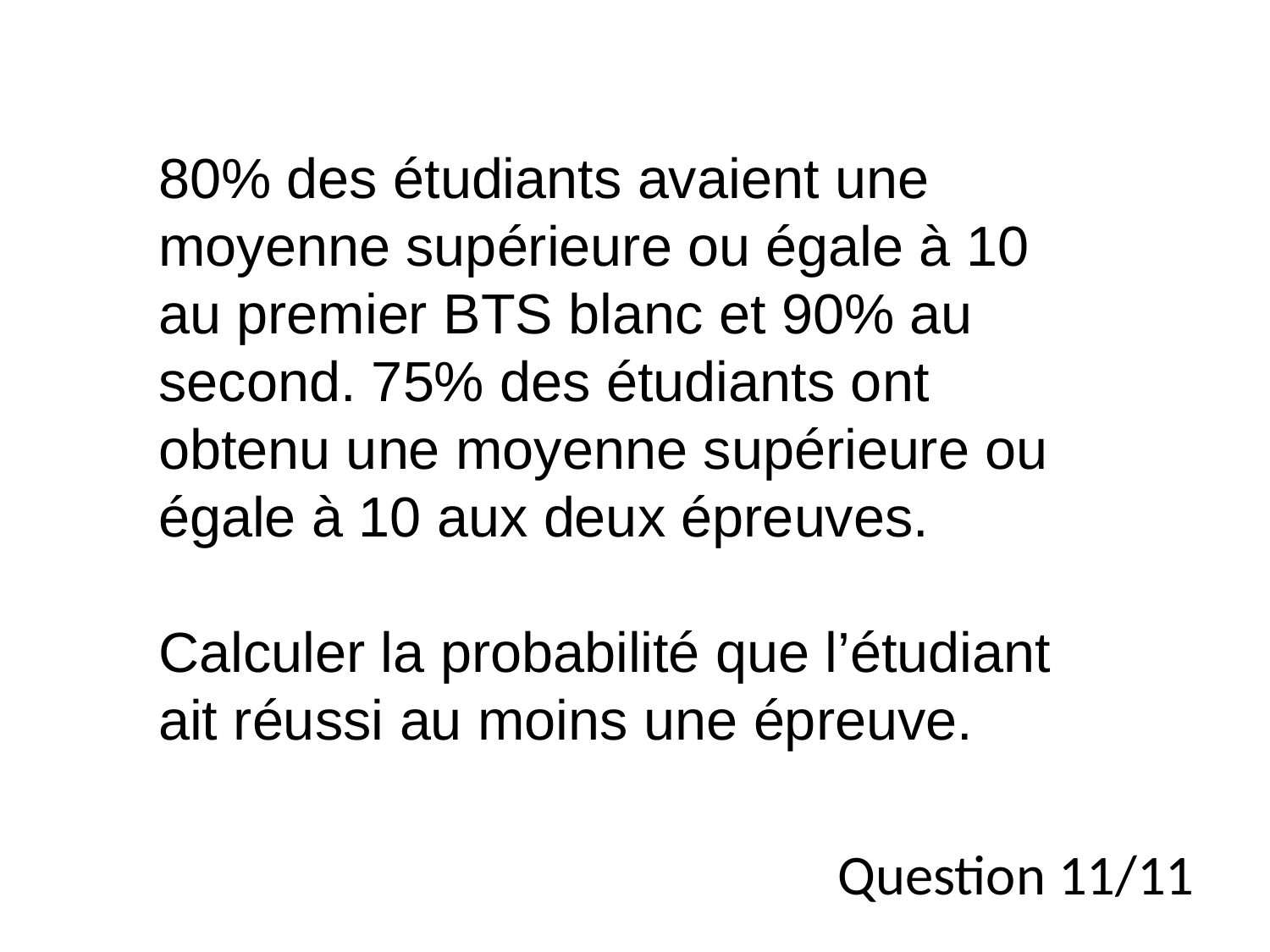

80% des étudiants avaient une moyenne supérieure ou égale à 10 au premier BTS blanc et 90% au second. 75% des étudiants ont obtenu une moyenne supérieure ou égale à 10 aux deux épreuves.

Calculer la probabilité que l’étudiant ait réussi au moins une épreuve.
Question 11/11